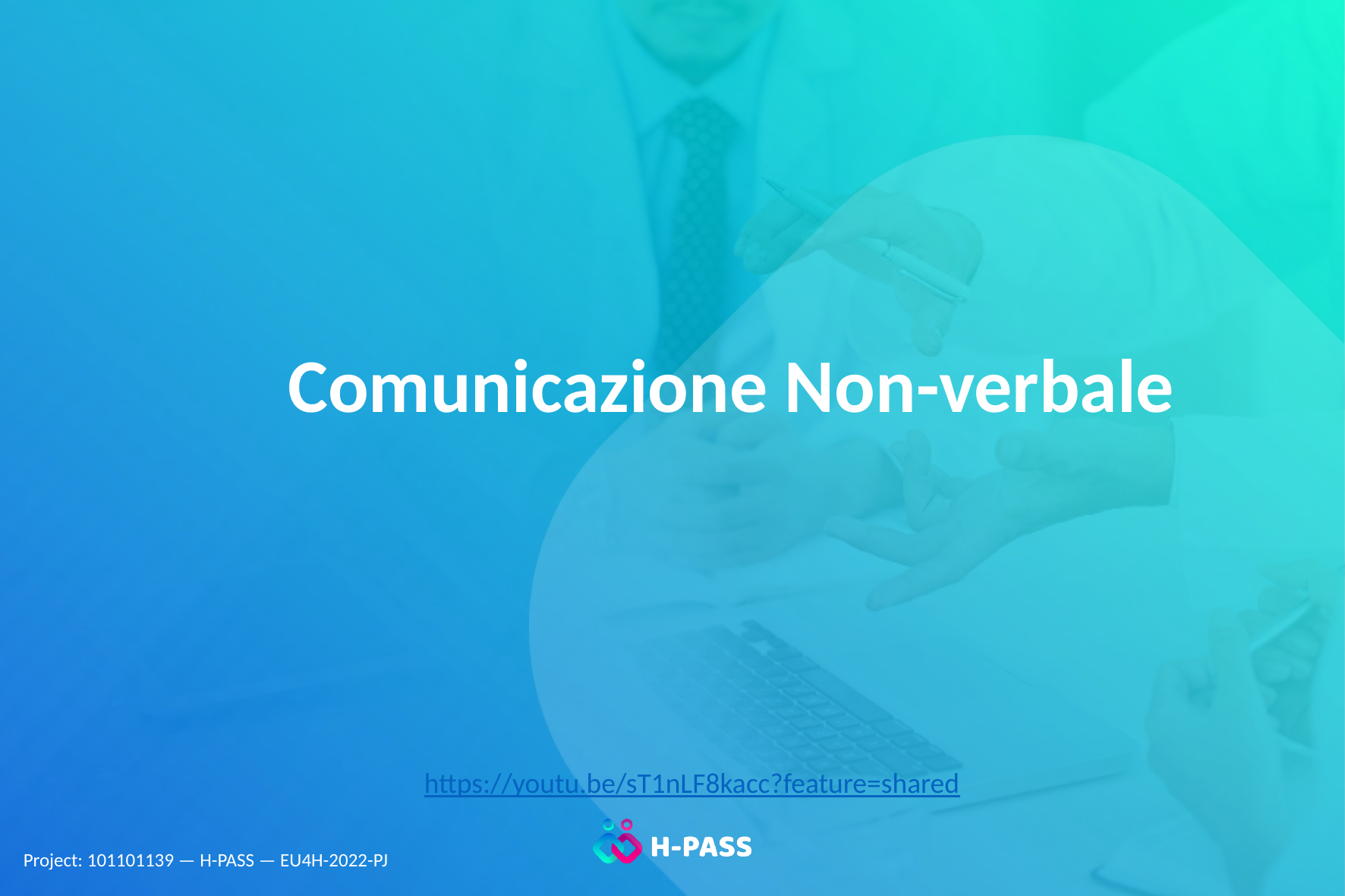

# Comunicazione Non-verbale
https://youtu.be/sT1nLF8kacc?feature=shared
Project: 101101139 — H-PASS — EU4H-2022-PJ